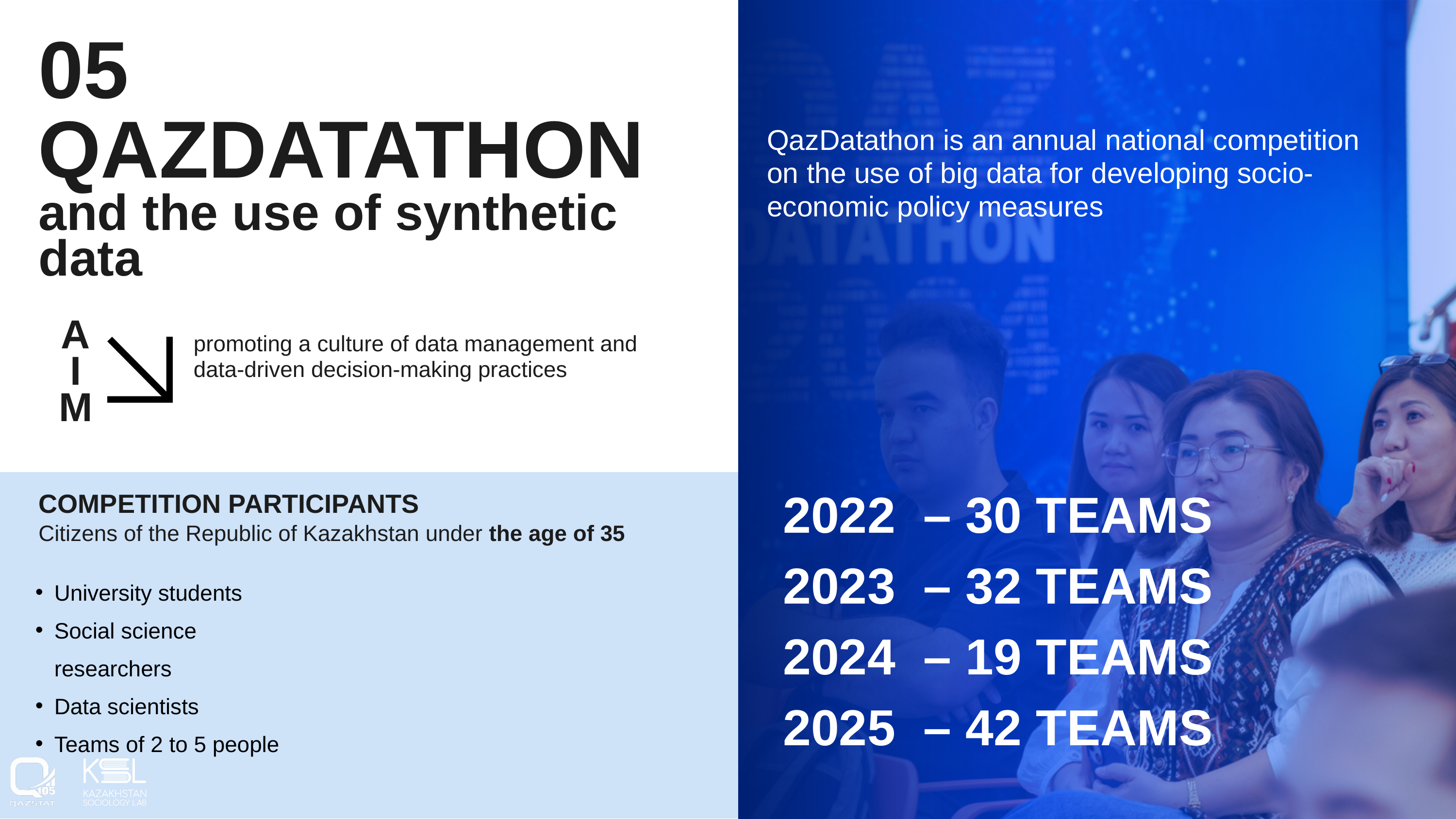

05
QAZDATATHON
QazDatathon is an annual national competition on the use of big data for developing socio-economic policy measures
and the use of synthetic data
A
I
M
promoting a culture of data management and data-driven decision-making practices

2022  – 30 TEAMS
2023  – 32 TEAMS
2024  – 19 TEAMS
2025  – 42 TEAMS
COMPETITION PARTICIPANTS
Citizens of the Republic of Kazakhstan under the age of 35
University students
Social science researchers
Data scientists
Teams of 2 to 5 people